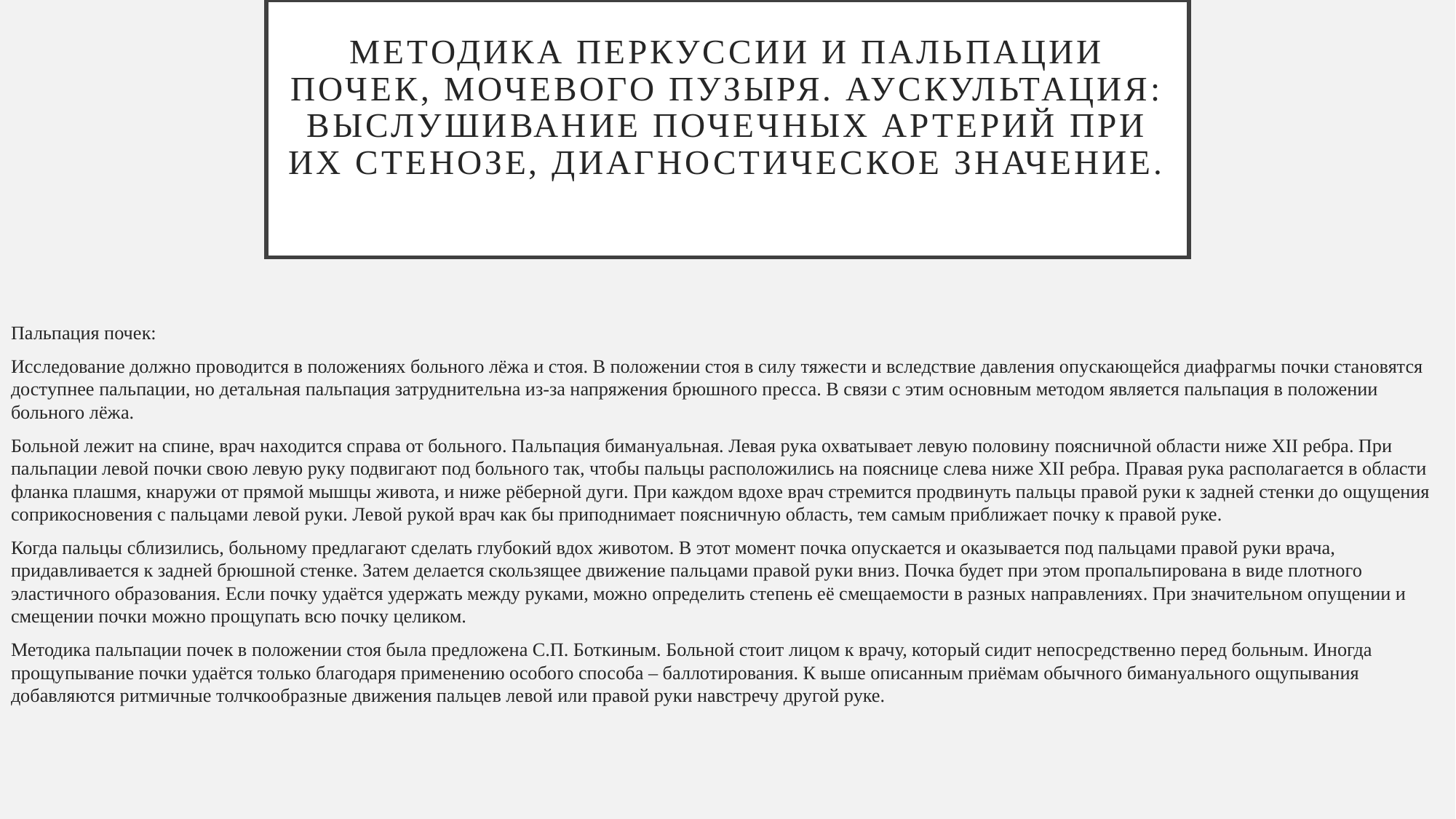

# Методика перкуссии и пальпации почек, мочевого пузыря. Аускультация: выслушивание почечных артерий при их стенозе, диагностическое значение.
Пальпация почек:
Исследование должно проводится в положениях больного лёжа и стоя. В положении стоя в силу тяжести и вследствие давления опускающейся диафрагмы почки становятся доступнее пальпации, но детальная пальпация затруднительна из-за напряжения брюшного пресса. В связи с этим основным методом является пальпация в положении больного лёжа.
Больной лежит на спине, врач находится справа от больного. Пальпация бимануальная. Левая рука охватывает левую половину поясничной области ниже XII ребра. При пальпации левой почки свою левую руку подвигают под больного так, чтобы пальцы расположились на пояснице слева ниже XII ребра. Правая рука располагается в области фланка плашмя, кнаружи от прямой мышцы живота, и ниже рёберной дуги. При каждом вдохе врач стремится продвинуть пальцы правой руки к задней стенки до ощущения соприкосновения с пальцами левой руки. Левой рукой врач как бы приподнимает поясничную область, тем самым приближает почку к правой руке.
Когда пальцы сблизились, больному предлагают сделать глубокий вдох животом. В этот момент почка опускается и оказывается под пальцами правой руки врача, придавливается к задней брюшной стенке. Затем делается скользящее движение пальцами правой руки вниз. Почка будет при этом пропальпирована в виде плотного эластичного образования. Если почку удаётся удержать между руками, можно определить степень её смещаемости в разных направлениях. При значительном опущении и смещении почки можно прощупать всю почку целиком.
Методика пальпации почек в положении стоя была предложена С.П. Боткиным. Больной стоит лицом к врачу, который сидит непосредственно перед больным. Иногда прощупывание почки удаётся только благодаря применению особого способа – баллотирования. К выше описанным приёмам обычного бимануального ощупывания добавляются ритмичные толчкообразные движения пальцев левой или правой руки навстречу другой руке.